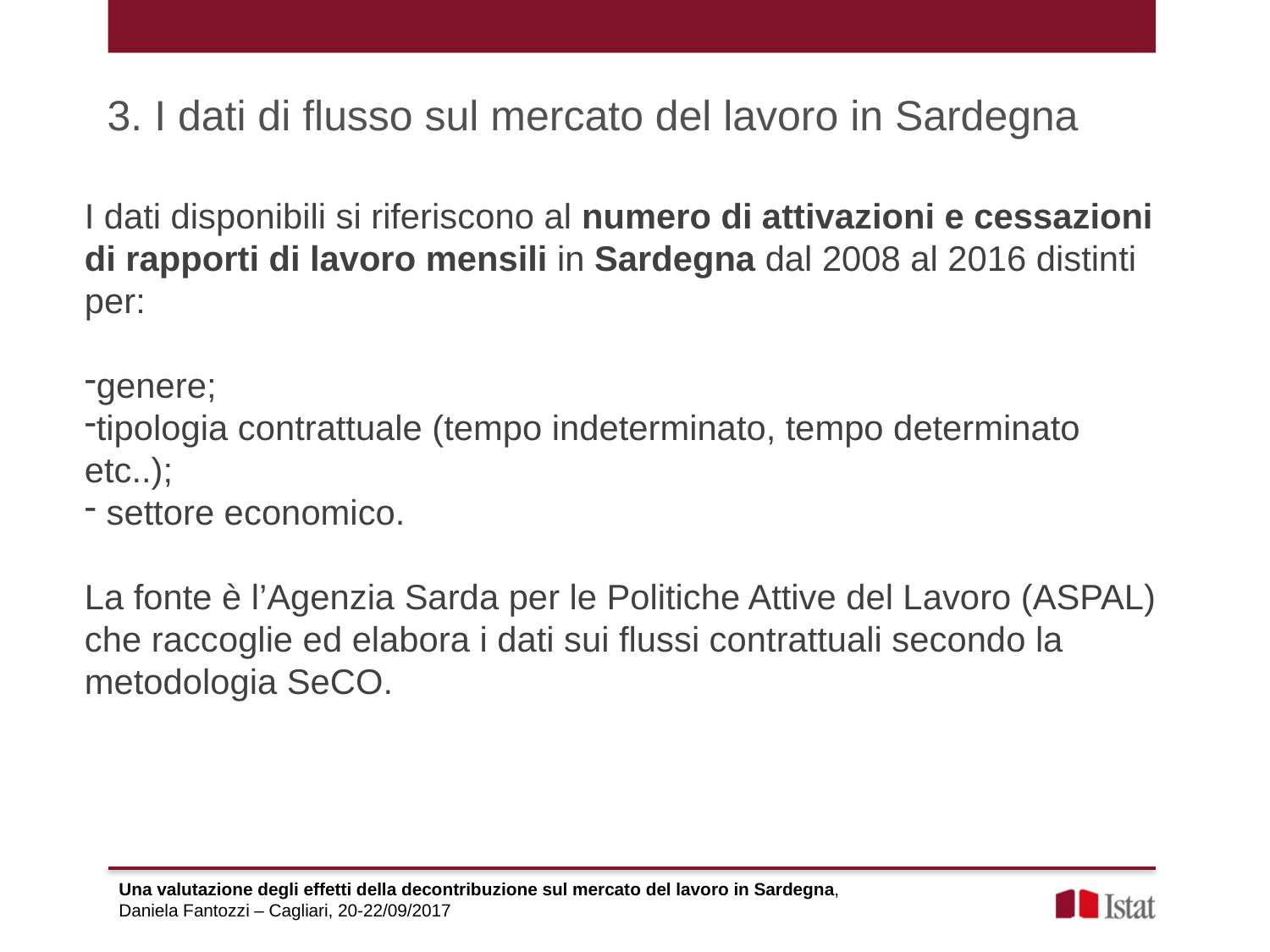

3. I dati di flusso sul mercato del lavoro in Sardegna
I dati disponibili si riferiscono al numero di attivazioni e cessazioni di rapporti di lavoro mensili in Sardegna dal 2008 al 2016 distinti per:

genere;
tipologia contrattuale (tempo indeterminato, tempo determinato etc..);
 settore economico.

La fonte è l’Agenzia Sarda per le Politiche Attive del Lavoro (ASPAL) che raccoglie ed elabora i dati sui flussi contrattuali secondo la metodologia SeCO.

Una valutazione degli effetti della decontribuzione sul mercato del lavoro in Sardegna,
Daniela Fantozzi – Cagliari, 20-22/09/2017